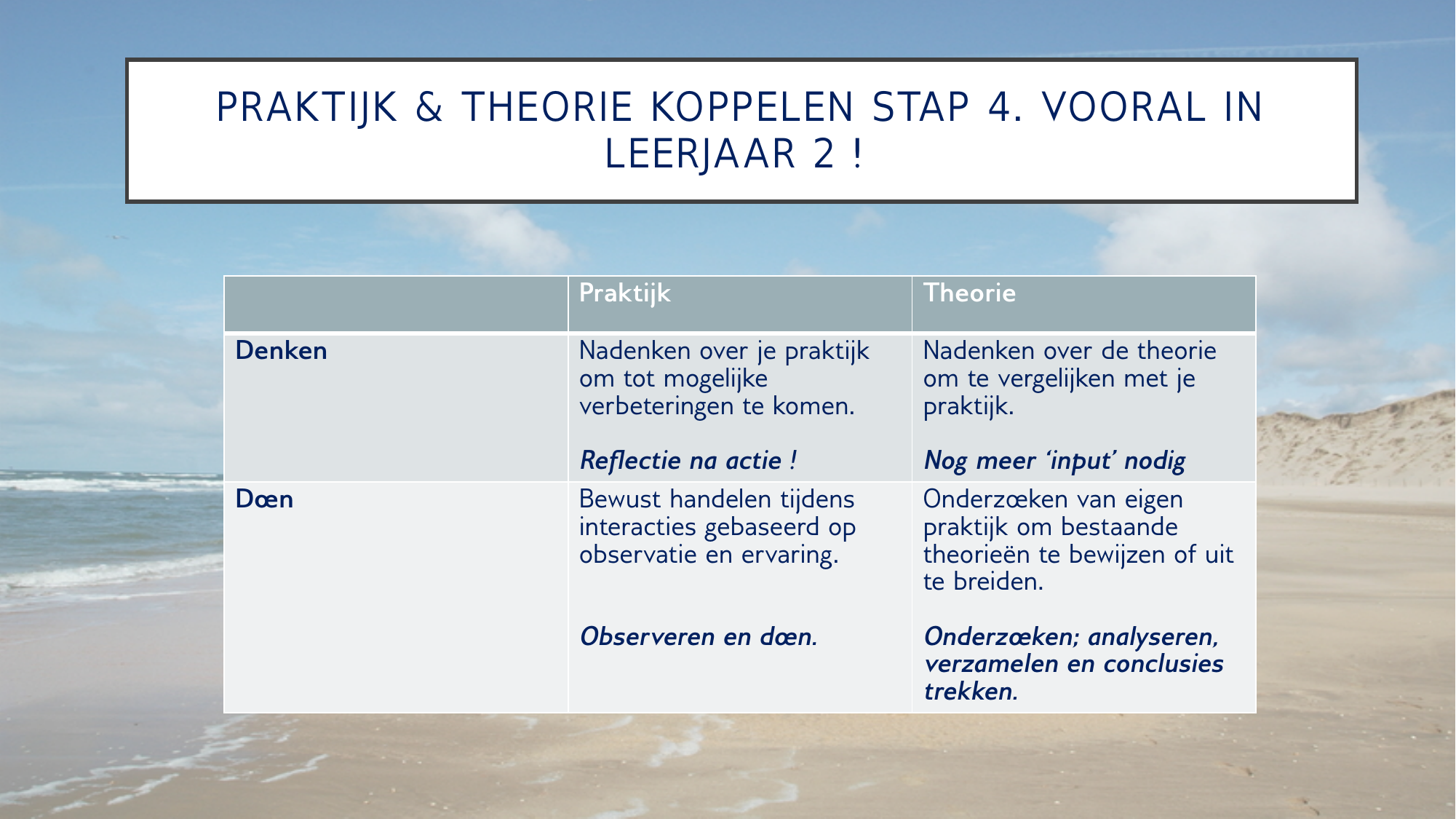

# Praktijk & Theorie koppelen stap 4. Vooral in leerjaar 2 !
|  | Praktijk | Theorie |
| --- | --- | --- |
| Denken | Nadenken over je praktijk om tot mogelijke verbeteringen te komen. Reflectie na actie ! | Nadenken over de theorie om te vergelijken met je praktijk. Nog meer ‘input’ nodig |
| Doen | Bewust handelen tijdens interacties gebaseerd op observatie en ervaring. Observeren en doen. | Onderzoeken van eigen praktijk om bestaande theorieën te bewijzen of uit te breiden. Onderzoeken; analyseren, verzamelen en conclusies trekken. |